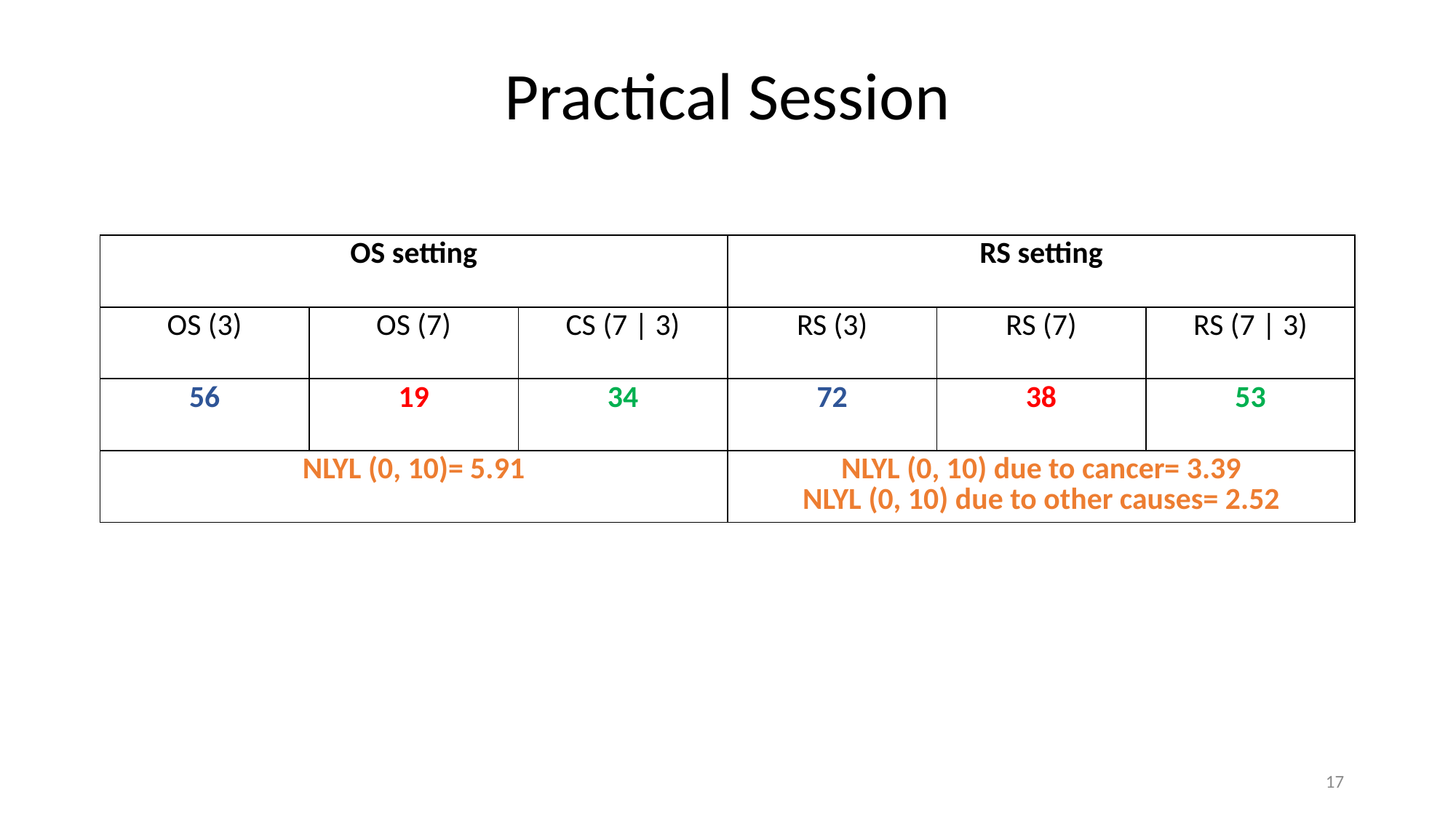

# Practical Session
| OS setting |  |  | RS setting |  |  |
| --- | --- | --- | --- | --- | --- |
| OS (3) | OS (7) | CS (7 | 3) | RS (3) | RS (7) | RS (7 | 3) |
| 56 | 19 | 34 | 72 | 38 | 53 |
| NLYL (0, 10)= 5.91 |  |  | NLYL (0, 10) due to cancer= 3.39 NLYL (0, 10) due to other causes= 2.52 |  |  |
17